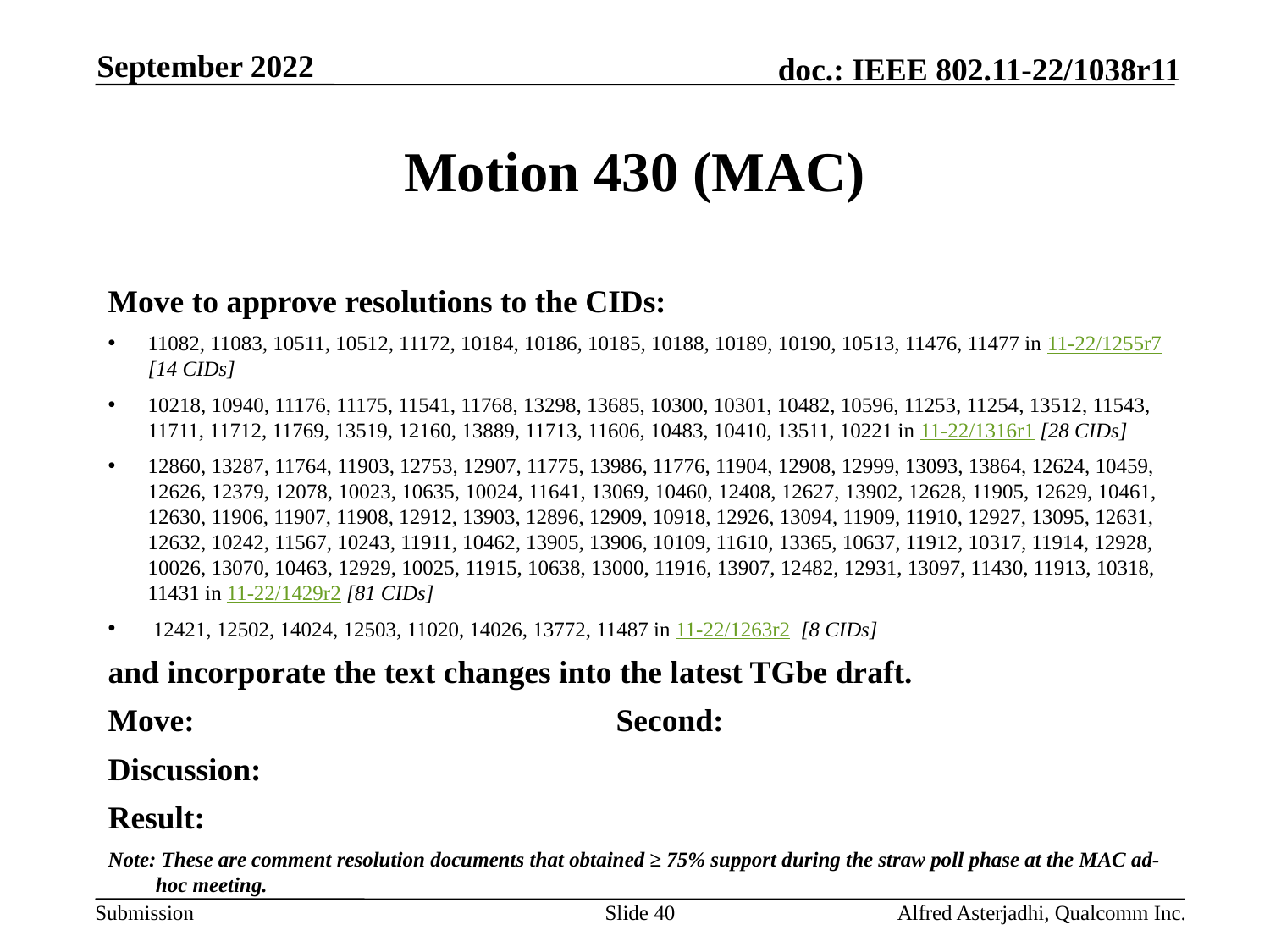

September 2022
# Motion 430 (MAC)
Move to approve resolutions to the CIDs:
11082, 11083, 10511, 10512, 11172, 10184, 10186, 10185, 10188, 10189, 10190, 10513, 11476, 11477 in 11-22/1255r7 [14 CIDs]
10218, 10940, 11176, 11175, 11541, 11768, 13298, 13685, 10300, 10301, 10482, 10596, 11253, 11254, 13512, 11543, 11711, 11712, 11769, 13519, 12160, 13889, 11713, 11606, 10483, 10410, 13511, 10221 in 11-22/1316r1 [28 CIDs]
12860, 13287, 11764, 11903, 12753, 12907, 11775, 13986, 11776, 11904, 12908, 12999, 13093, 13864, 12624, 10459, 12626, 12379, 12078, 10023, 10635, 10024, 11641, 13069, 10460, 12408, 12627, 13902, 12628, 11905, 12629, 10461, 12630, 11906, 11907, 11908, 12912, 13903, 12896, 12909, 10918, 12926, 13094, 11909, 11910, 12927, 13095, 12631, 12632, 10242, 11567, 10243, 11911, 10462, 13905, 13906, 10109, 11610, 13365, 10637, 11912, 10317, 11914, 12928, 10026, 13070, 10463, 12929, 10025, 11915, 10638, 13000, 11916, 13907, 12482, 12931, 13097, 11430, 11913, 10318, 11431 in 11-22/1429r2 [81 CIDs]
 12421, 12502, 14024, 12503, 11020, 14026, 13772, 11487 in 11-22/1263r2  [8 CIDs]
and incorporate the text changes into the latest TGbe draft.
Move: 				Second:
Discussion:
Result:
Note: These are comment resolution documents that obtained ≥ 75% support during the straw poll phase at the MAC ad-hoc meeting.

Slide 40
Alfred Asterjadhi, Qualcomm Inc.